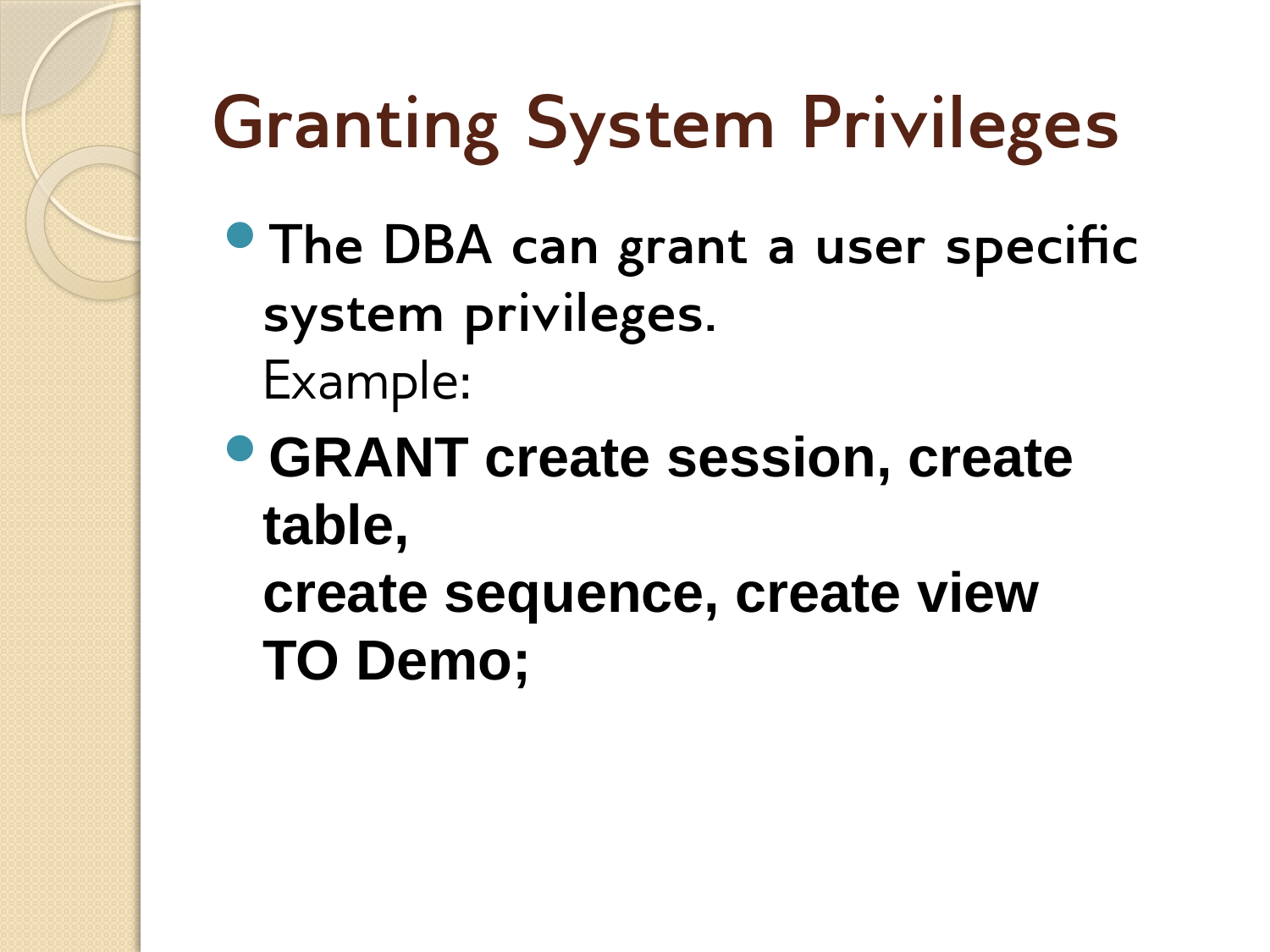

# Granting System Privileges
The DBA can grant a user specific system privileges.
Example:
GRANT create session, create table,
create sequence, create view
TO Demo;